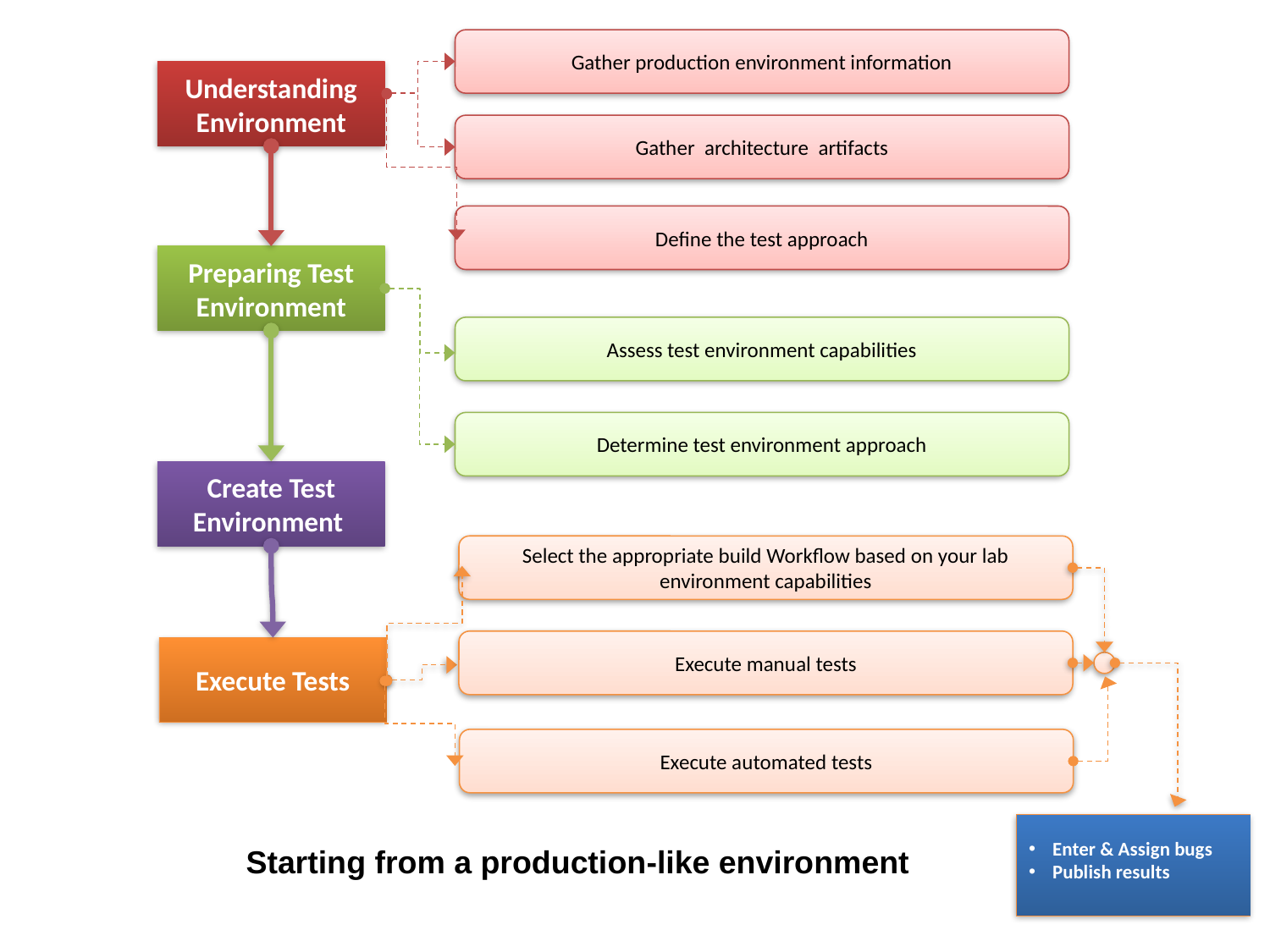

Gather production environment information
Understanding Environment
Gather  architecture  artifacts
Define the test approach
Preparing Test Environment
Assess test environment capabilities
Determine test environment approach
Create Test Environment
Select the appropriate build Workflow based on your lab environment capabilities
Execute manual tests
Execute Tests

Execute automated tests

Enter & Assign bugs
Publish results

Starting from a production-like environment